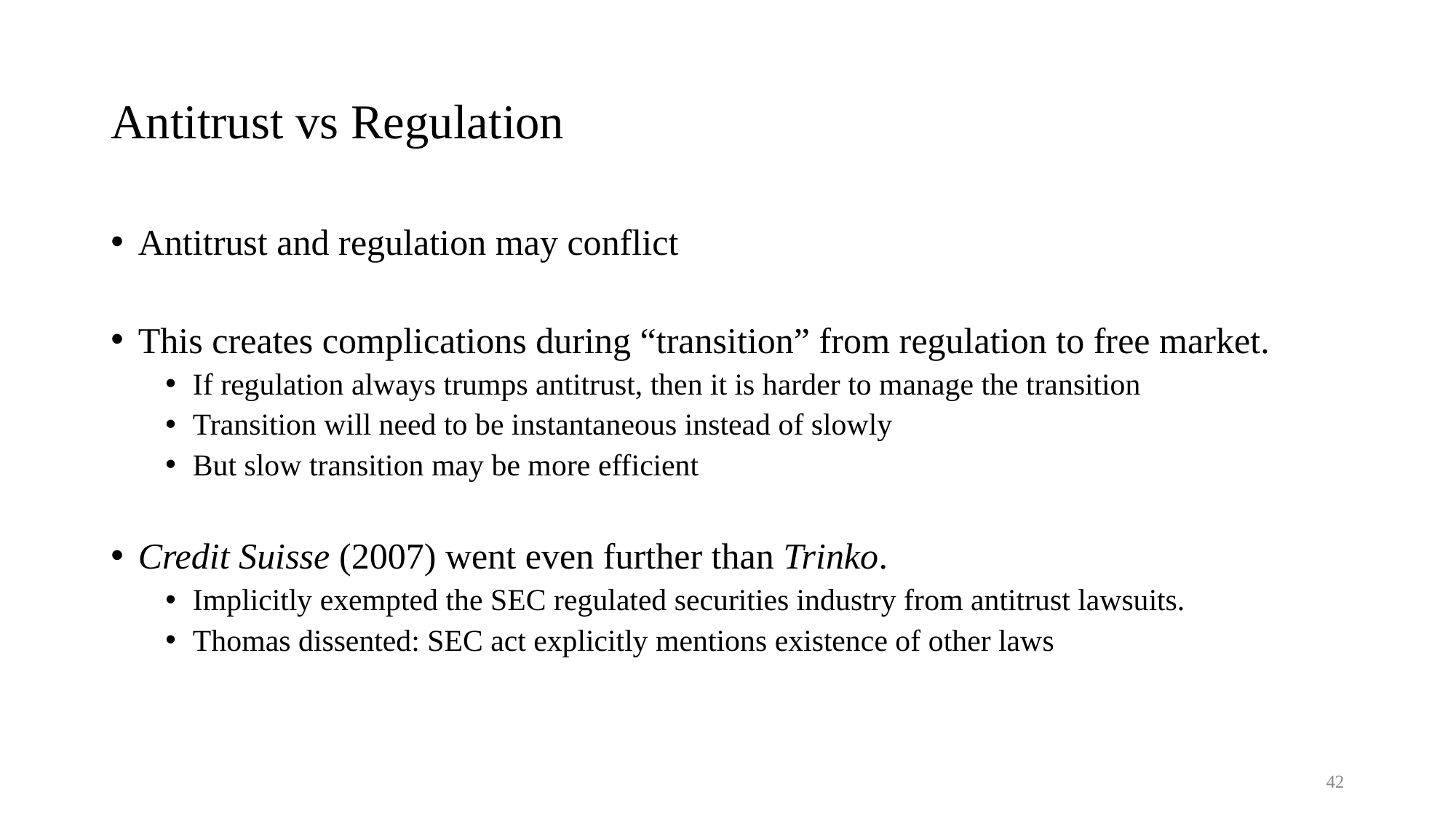

# Antitrust vs Regulation
Antitrust and regulation may conflict
This creates complications during “transition” from regulation to free market.
If regulation always trumps antitrust, then it is harder to manage the transition
Transition will need to be instantaneous instead of slowly
But slow transition may be more efficient

Credit Suisse (2007) went even further than Trinko.
Implicitly exempted the SEC regulated securities industry from antitrust lawsuits.
Thomas dissented: SEC act explicitly mentions existence of other laws
42